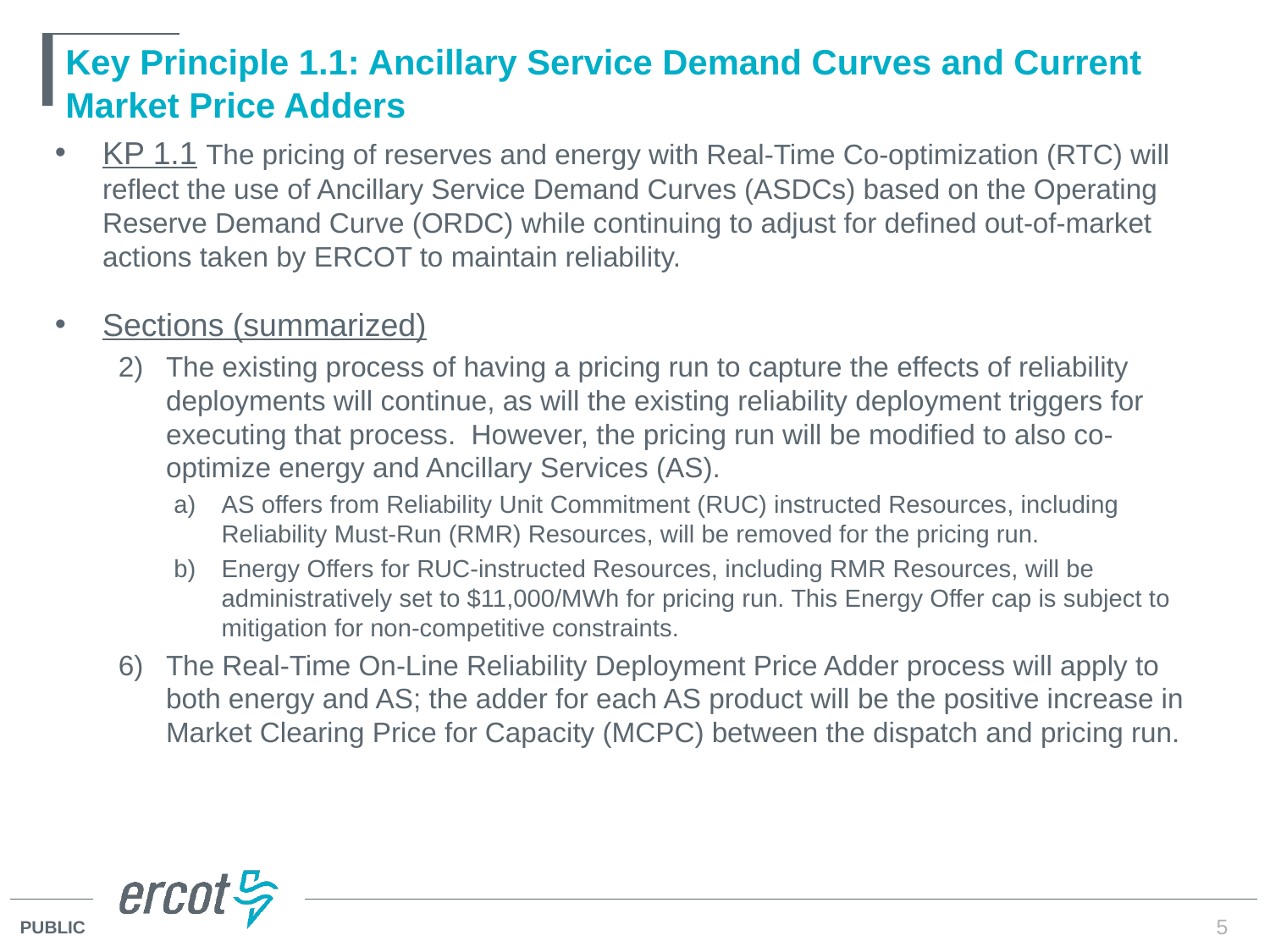

# Key Principle 1.1: Ancillary Service Demand Curves and Current Market Price Adders
KP 1.1 The pricing of reserves and energy with Real-Time Co-optimization (RTC) will reflect the use of Ancillary Service Demand Curves (ASDCs) based on the Operating Reserve Demand Curve (ORDC) while continuing to adjust for defined out-of-market actions taken by ERCOT to maintain reliability.

Sections (summarized)
The existing process of having a pricing run to capture the effects of reliability deployments will continue, as will the existing reliability deployment triggers for executing that process.  However, the pricing run will be modified to also co-optimize energy and Ancillary Services (AS).
AS offers from Reliability Unit Commitment (RUC) instructed Resources, including Reliability Must-Run (RMR) Resources, will be removed for the pricing run.
Energy Offers for RUC-instructed Resources, including RMR Resources, will be administratively set to $11,000/MWh for pricing run. This Energy Offer cap is subject to mitigation for non-competitive constraints.
The Real-Time On-Line Reliability Deployment Price Adder process will apply to both energy and AS; the adder for each AS product will be the positive increase in Market Clearing Price for Capacity (MCPC) between the dispatch and pricing run.
5